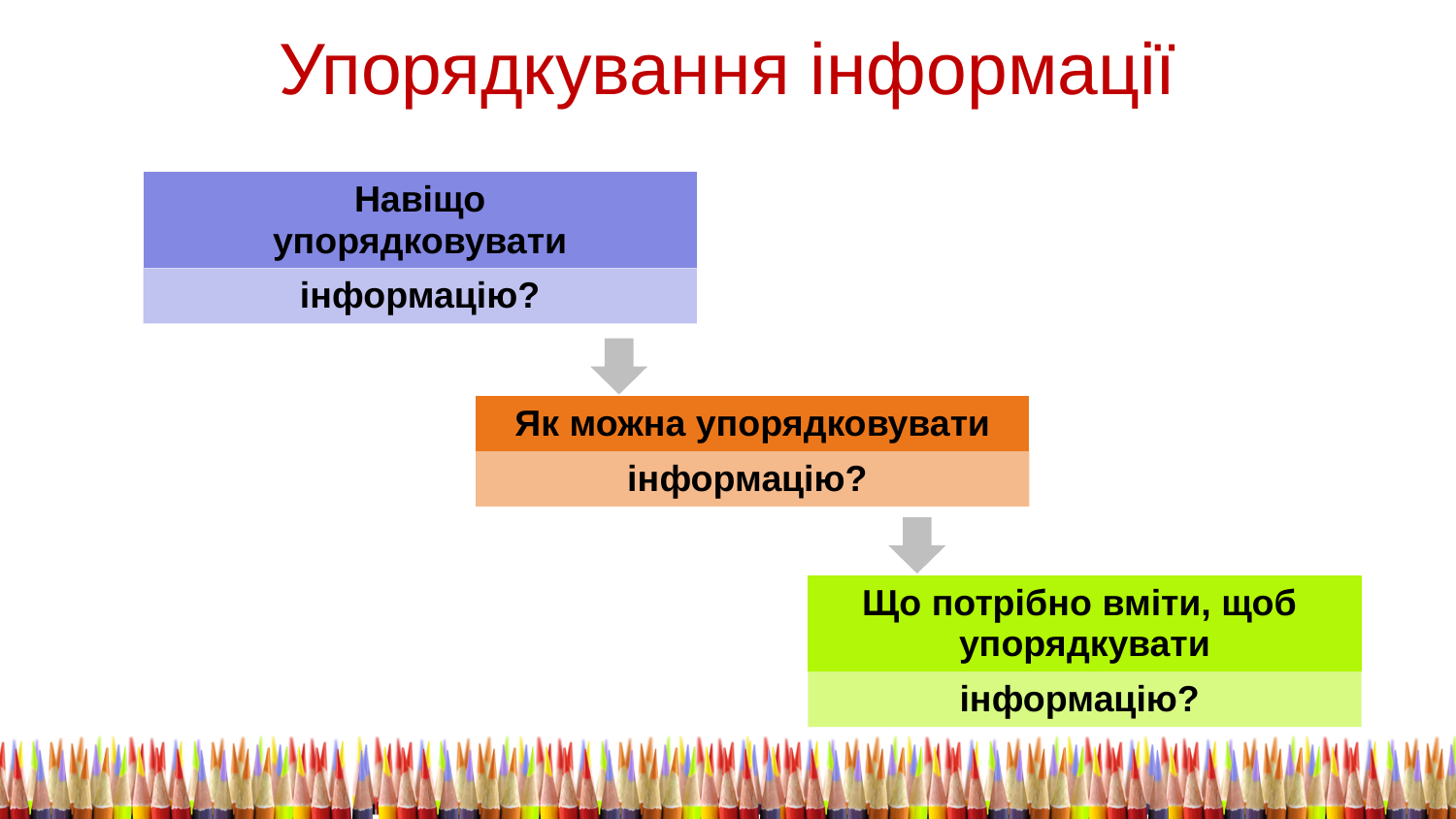

Упорядкування інформації
| Навіщо упорядковувати |
| --- |
| інформацію? |

| Як можна упорядковувати |
| --- |
| інформацію? |

| Що потрібно вміти, щоб упорядкувати |
| --- |
| інформацію? |